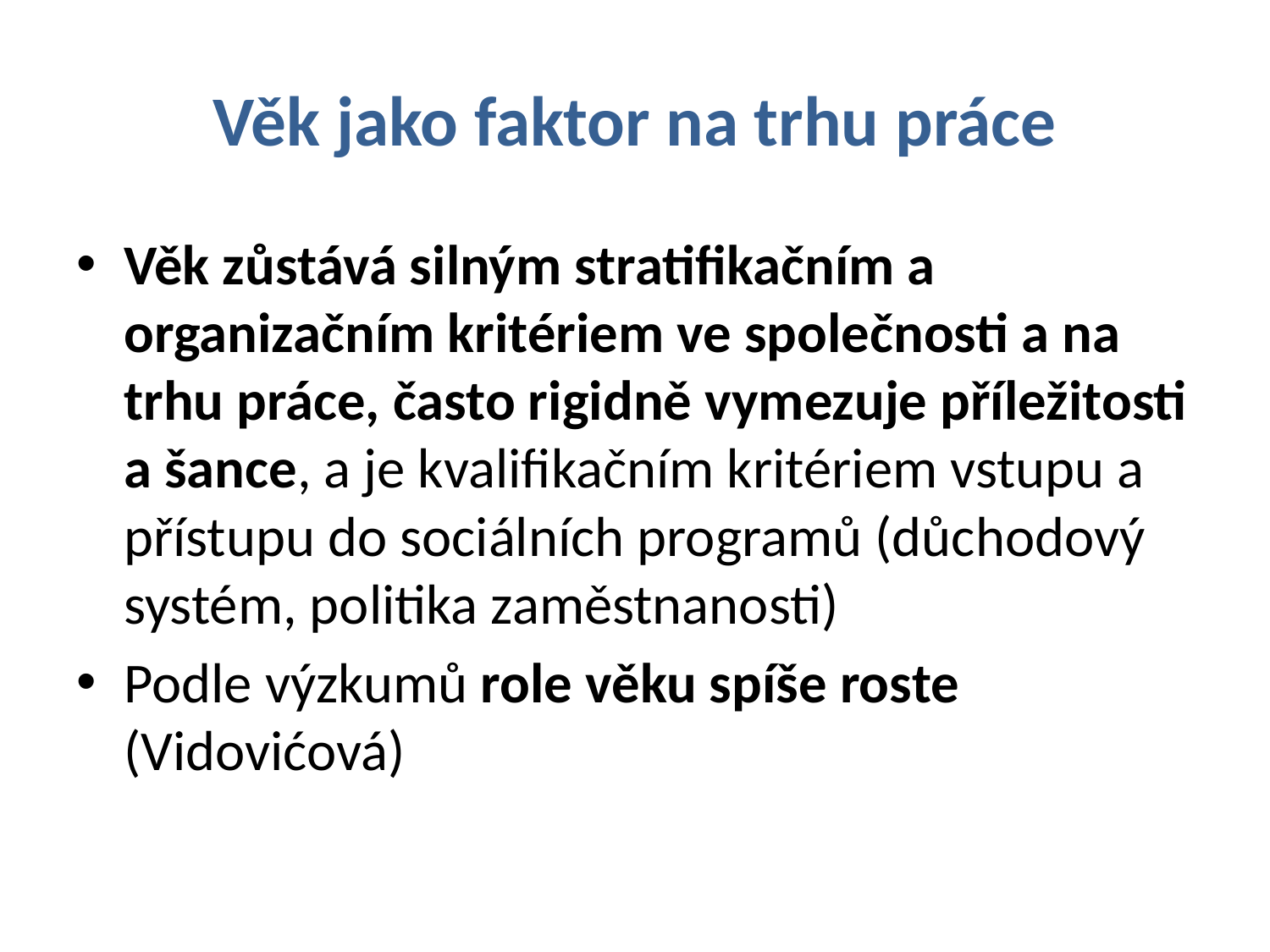

# Věk jako faktor na trhu práce
Věk zůstává silným stratifikačním a organizačním kritériem ve společnosti a na trhu práce, často rigidně vymezuje příležitosti a šance, a je kvalifikačním kritériem vstupu a přístupu do sociálních programů (důchodový systém, politika zaměstnanosti)
Podle výzkumů role věku spíše roste (Vidovićová)